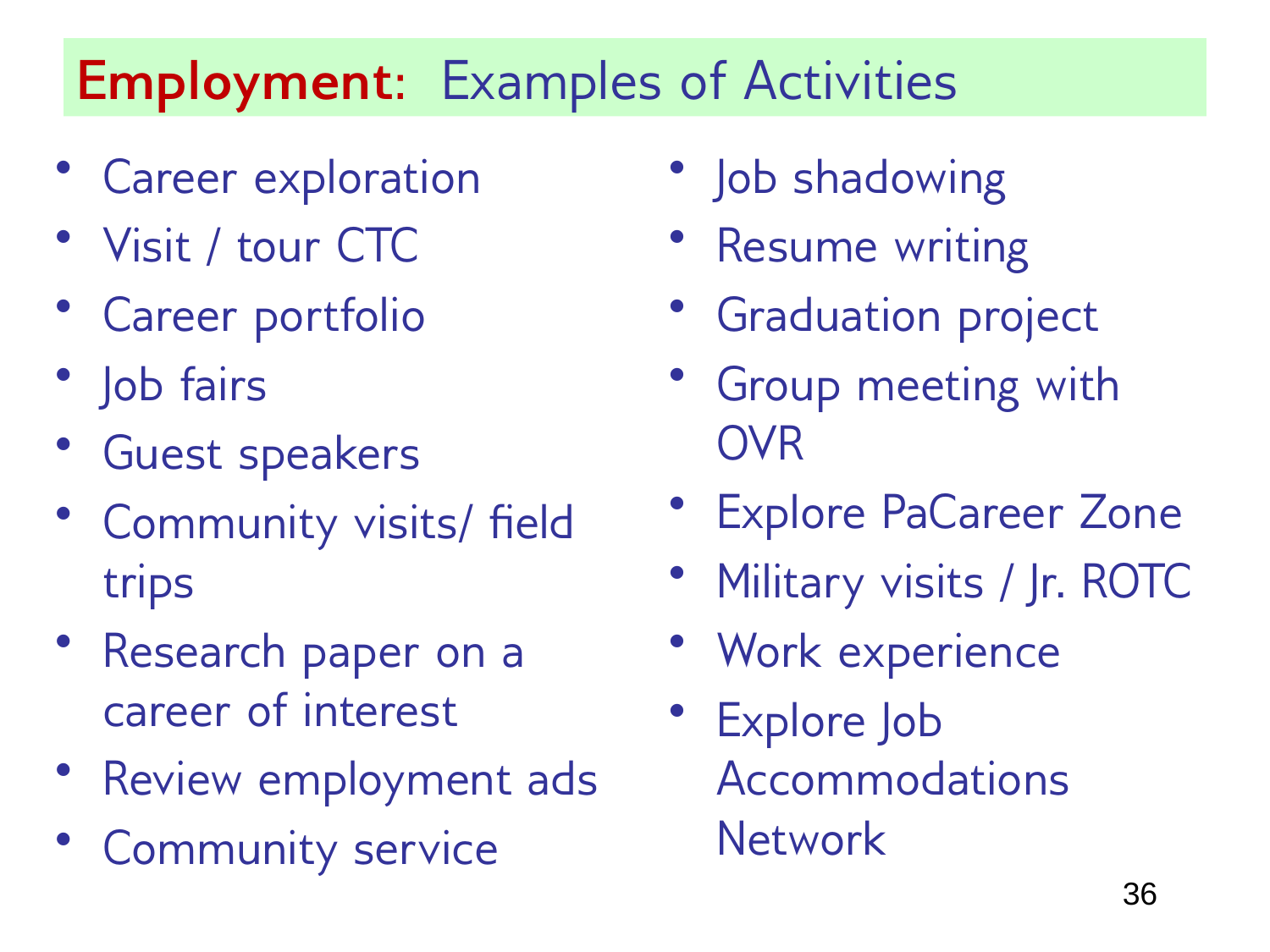

# Employment:  Examples of Activities
Job shadowing
Resume writing
Graduation project
Group meeting with OVR
Explore PaCareer Zone
Military visits / Jr. ROTC
Work experience
Explore Job Accommodations Network
Career exploration
Visit / tour CTC
Career portfolio
Job fairs
Guest speakers
Community visits/ field trips
Research paper on a career of interest
Review employment ads
Community service

36